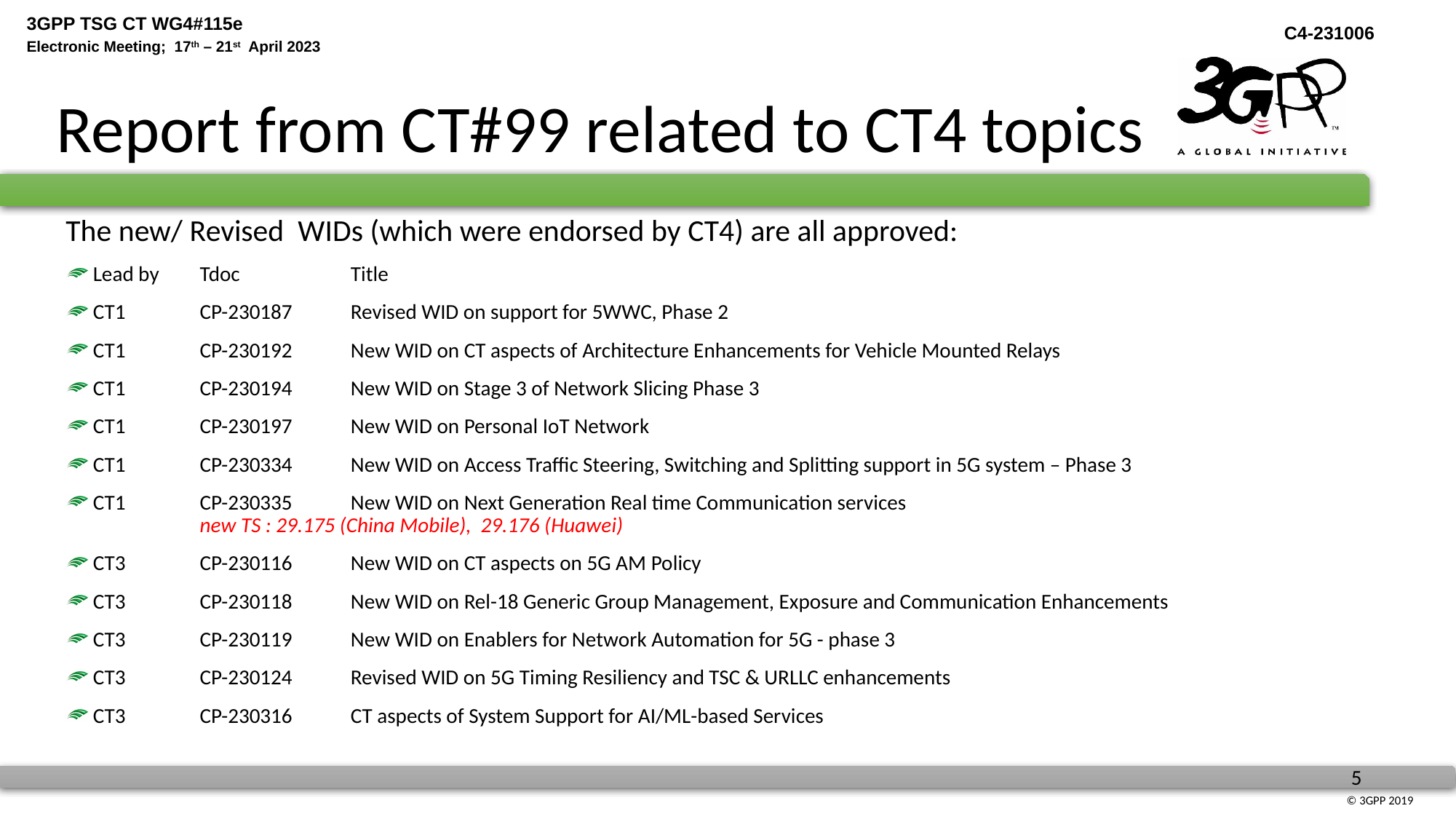

# Report from CT#99 related to CT4 topics
The new/ Revised  WIDs (which were endorsed by CT4) are all approved:
Lead by 	Tdoc	Title
CT1	CP-230187	Revised WID on support for 5WWC, Phase 2
CT1	CP-230192	New WID on CT aspects of Architecture Enhancements for Vehicle Mounted Relays
CT1	CP-230194	New WID on Stage 3 of Network Slicing Phase 3
CT1	CP-230197	New WID on Personal IoT Network
CT1	CP-230334	New WID on Access Traffic Steering, Switching and Splitting support in 5G system – Phase 3
CT1	CP-230335	New WID on Next Generation Real time Communication services
	new TS : 29.175 (China Mobile),  29.176 (Huawei)
CT3	CP-230116	New WID on CT aspects on 5G AM Policy
CT3	CP-230118	New WID on Rel-18 Generic Group Management, Exposure and Communication Enhancements
CT3	CP-230119	New WID on Enablers for Network Automation for 5G - phase 3
CT3	CP-230124	Revised WID on 5G Timing Resiliency and TSC & URLLC enhancements
CT3	CP-230316	CT aspects of System Support for AI/ML-based Services